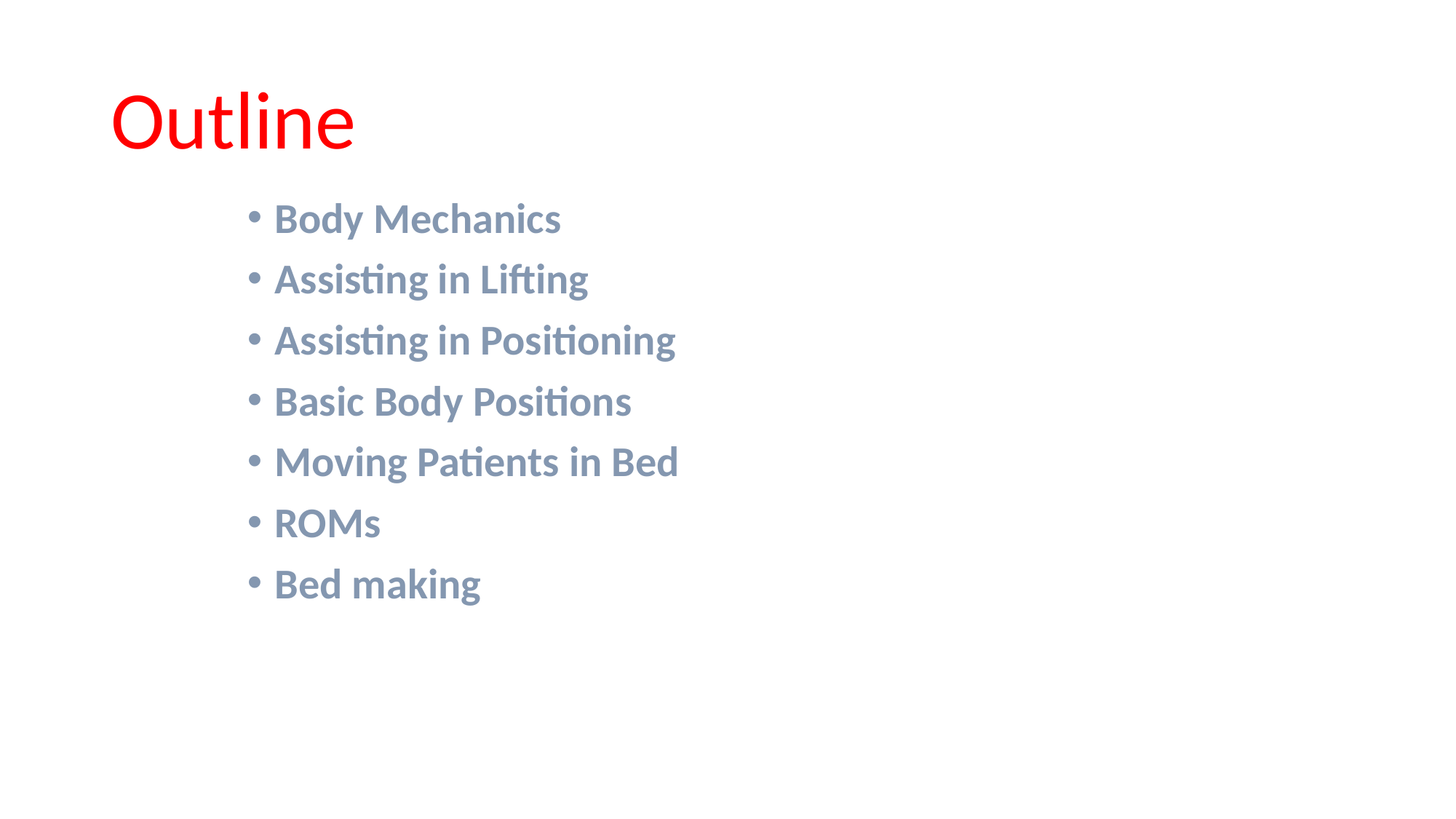

# Outline
Body Mechanics
Assisting in Lifting
Assisting in Positioning
Basic Body Positions
Moving Patients in Bed
ROMs
Bed making